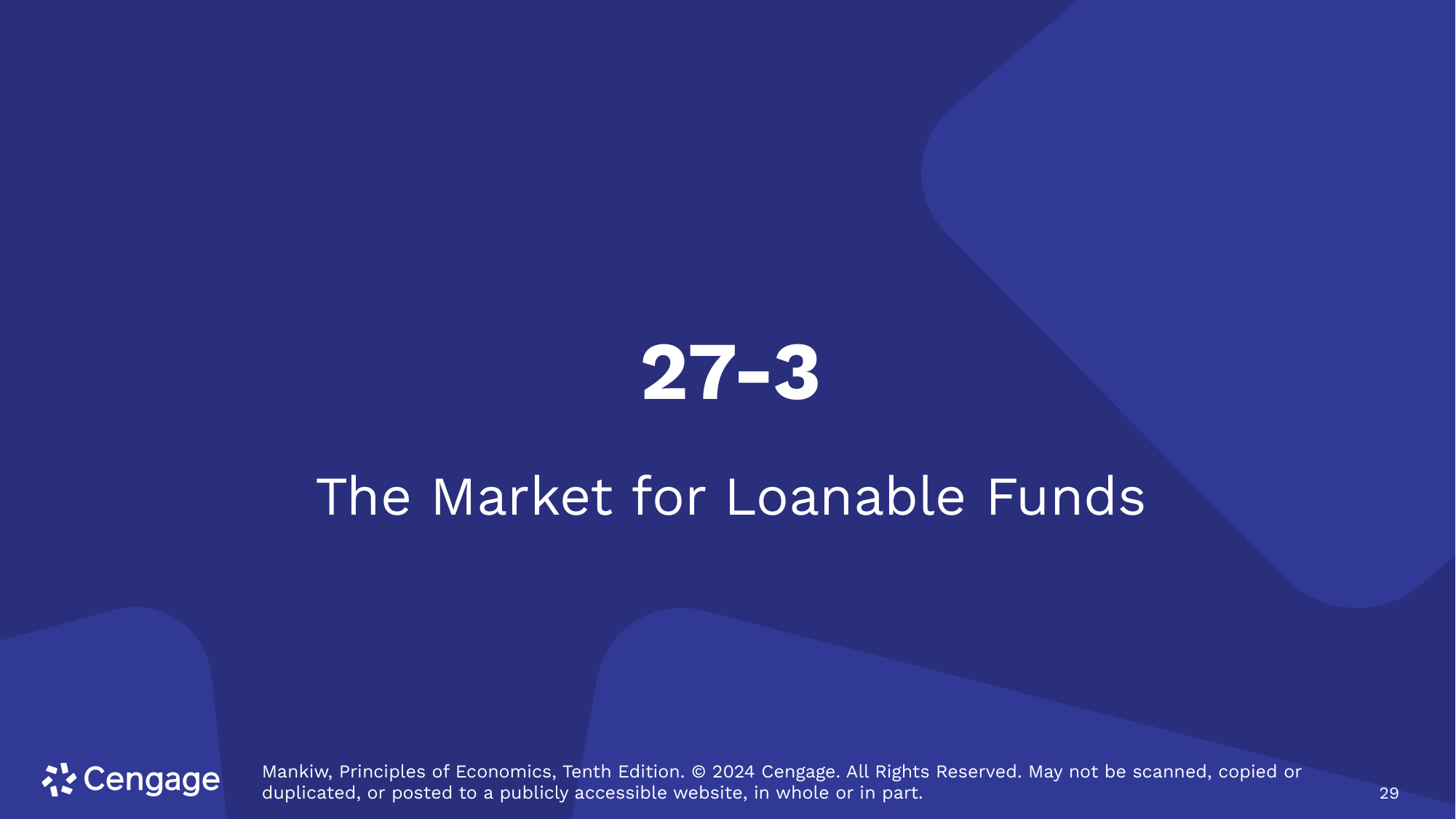

# 27-3
The Market for Loanable Funds